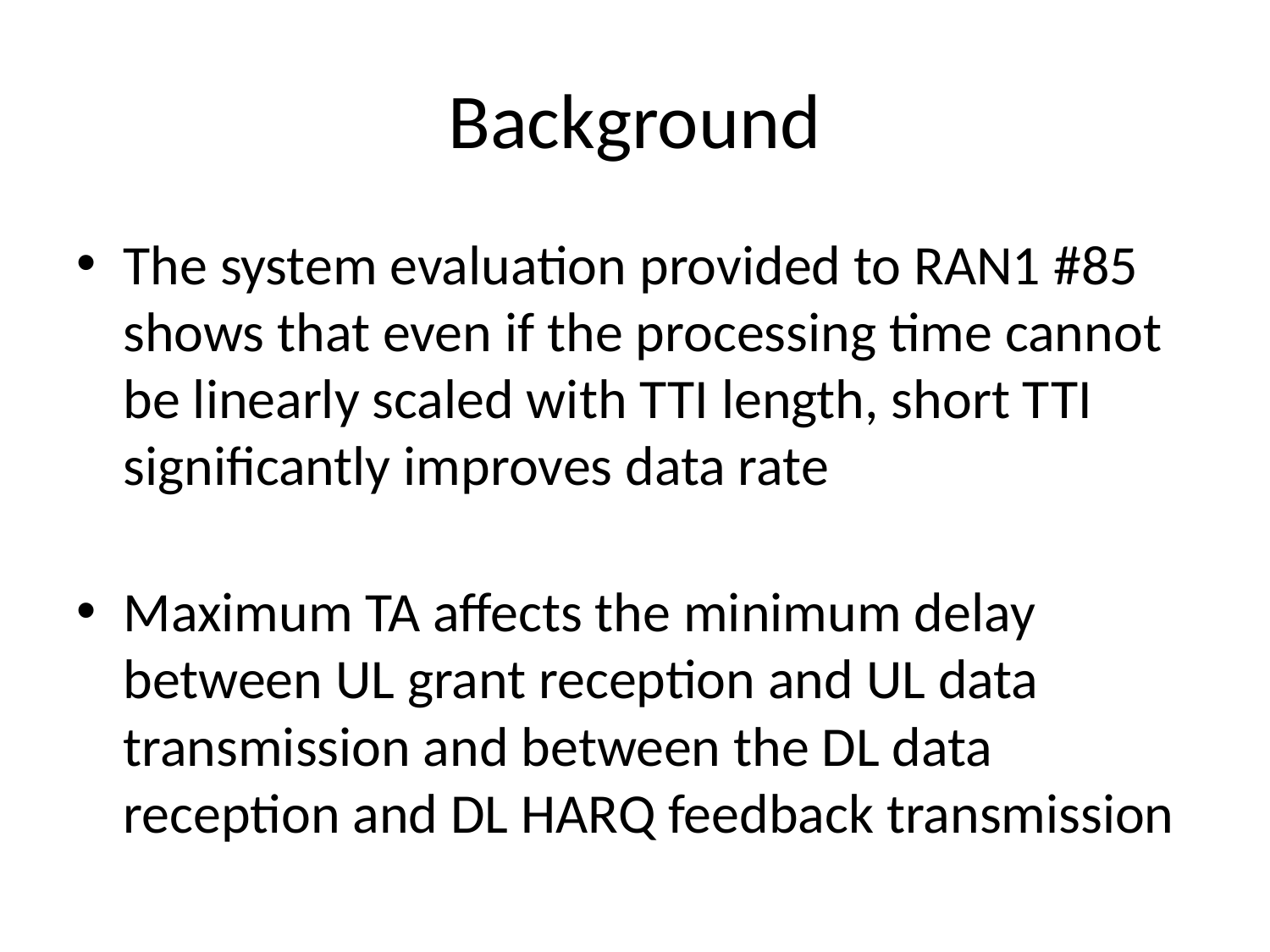

# Background
The system evaluation provided to RAN1 #85 shows that even if the processing time cannot be linearly scaled with TTI length, short TTI significantly improves data rate

Maximum TA affects the minimum delay between UL grant reception and UL data transmission and between the DL data reception and DL HARQ feedback transmission